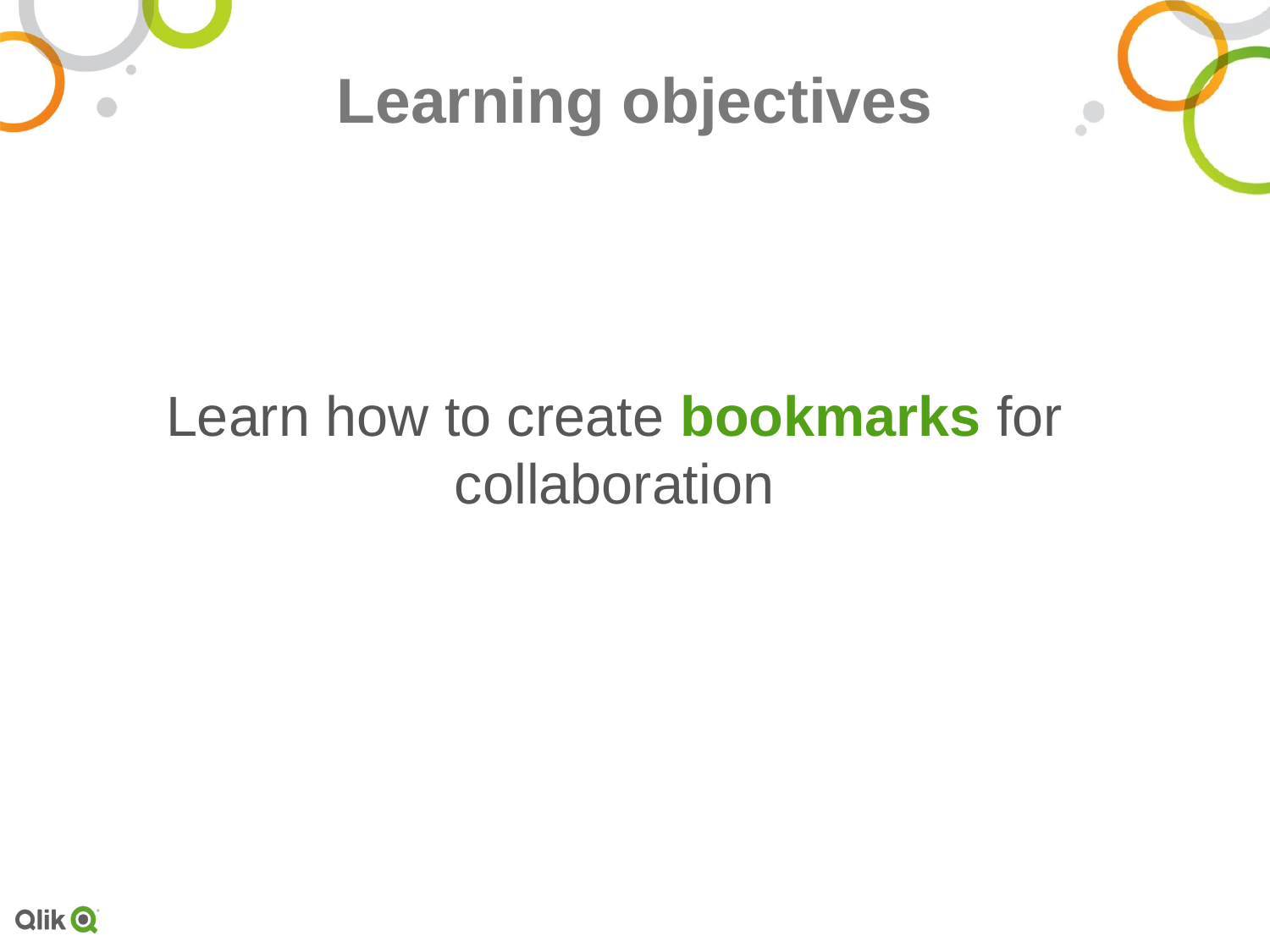

# Learning objectives
Learn how to create bookmarks for collaboration